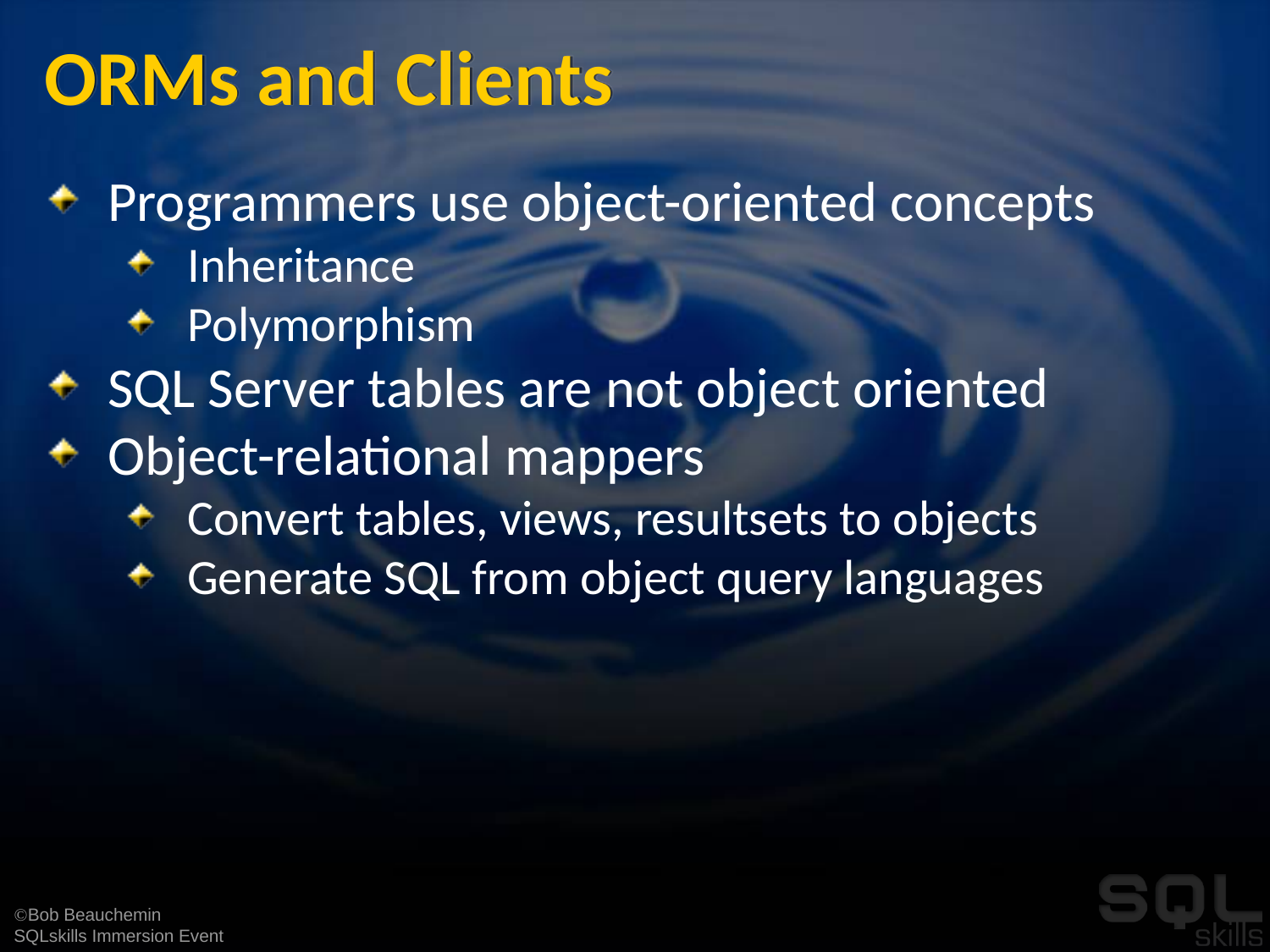

# ORMs and Clients
Programmers use object-oriented concepts
Inheritance
Polymorphism
SQL Server tables are not object oriented
Object-relational mappers
Convert tables, views, resultsets to objects
Generate SQL from object query languages